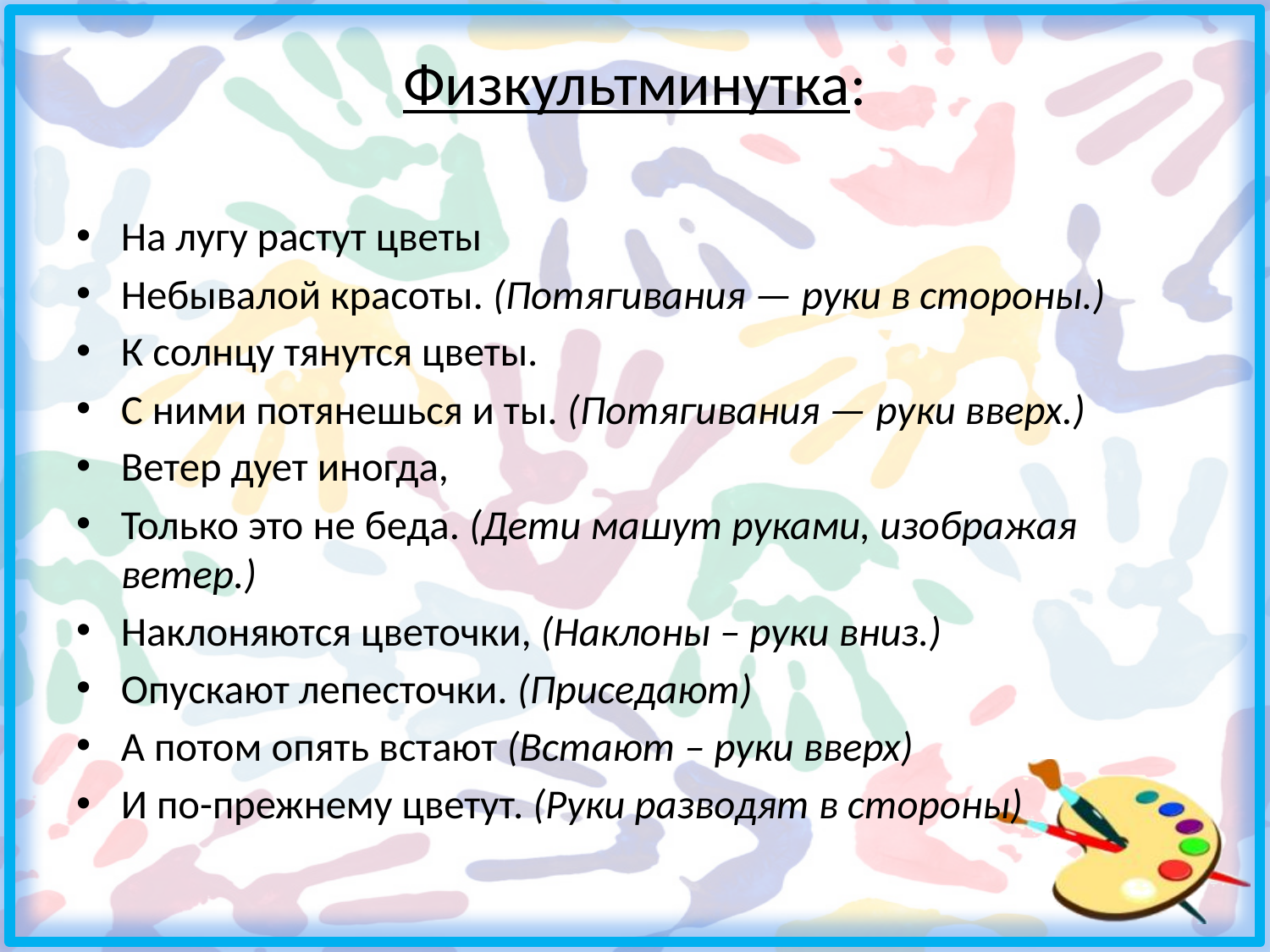

# Физкультминутка:

На лугу растут цветы
Небывалой красоты. (Потягивания — руки в стороны.)
К солнцу тянутся цветы.
С ними потянешься и ты. (Потягивания — руки вверх.)
Ветер дует иногда,
Только это не беда. (Дети машут руками, изображая ветер.)
Наклоняются цветочки, (Наклоны – руки вниз.)
Опускают лепесточки. (Приседают)
А потом опять встают (Встают – руки вверх)
И по-прежнему цветут. (Руки разводят в стороны)